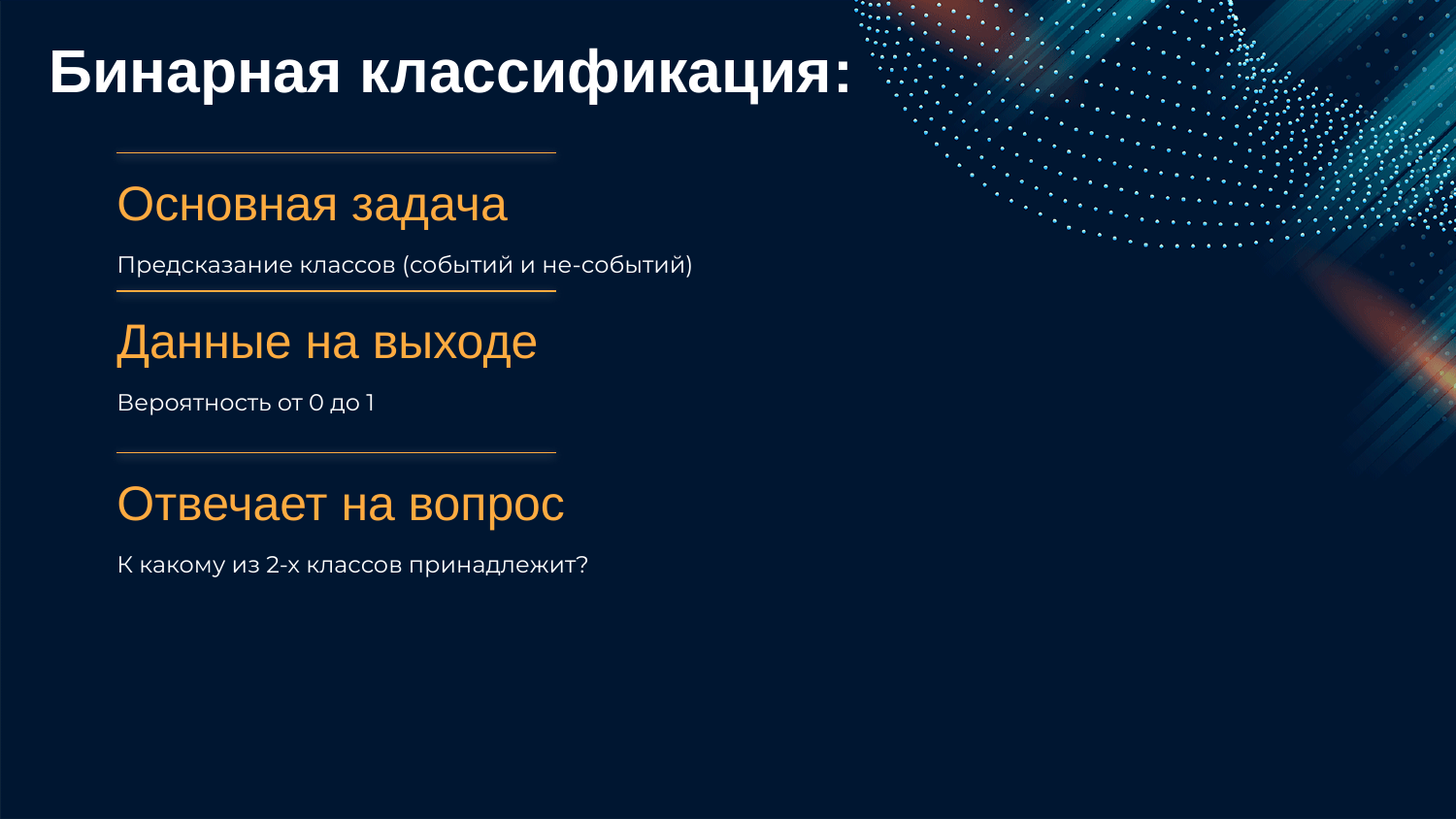

Бинарная классификация:
# Основная задача
Предсказание классов (событий и не-событий)
Данные на выходе
Вероятность от 0 до 1
Отвечает на вопрос
К какому из 2-х классов принадлежит?